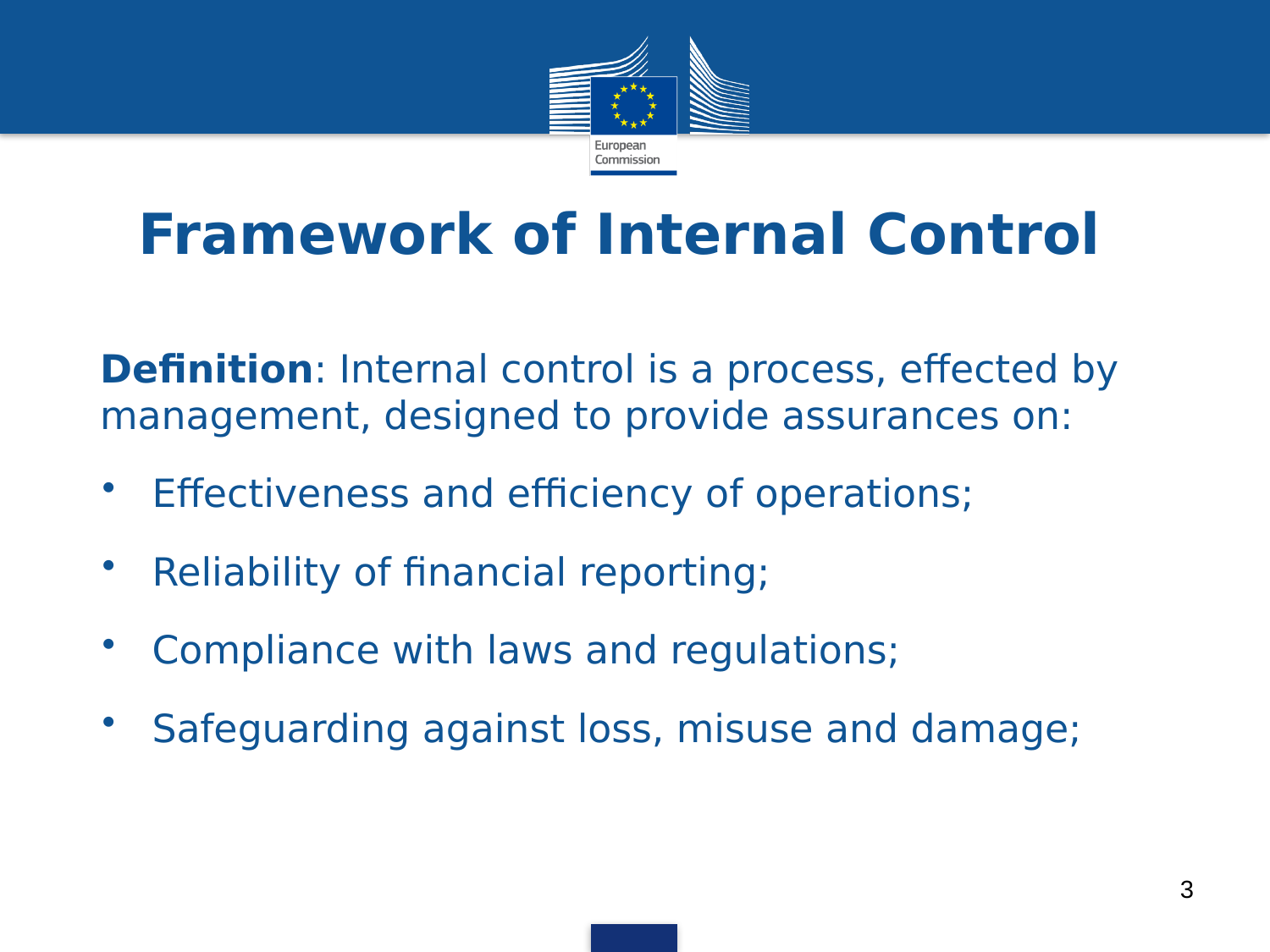

Framework of Internal Control
 	Definition: Internal control is a process, effected by management, designed to provide assurances on:
Effectiveness and efficiency of operations;
Reliability of financial reporting;
Compliance with laws and regulations;
Safeguarding against loss, misuse and damage;
3